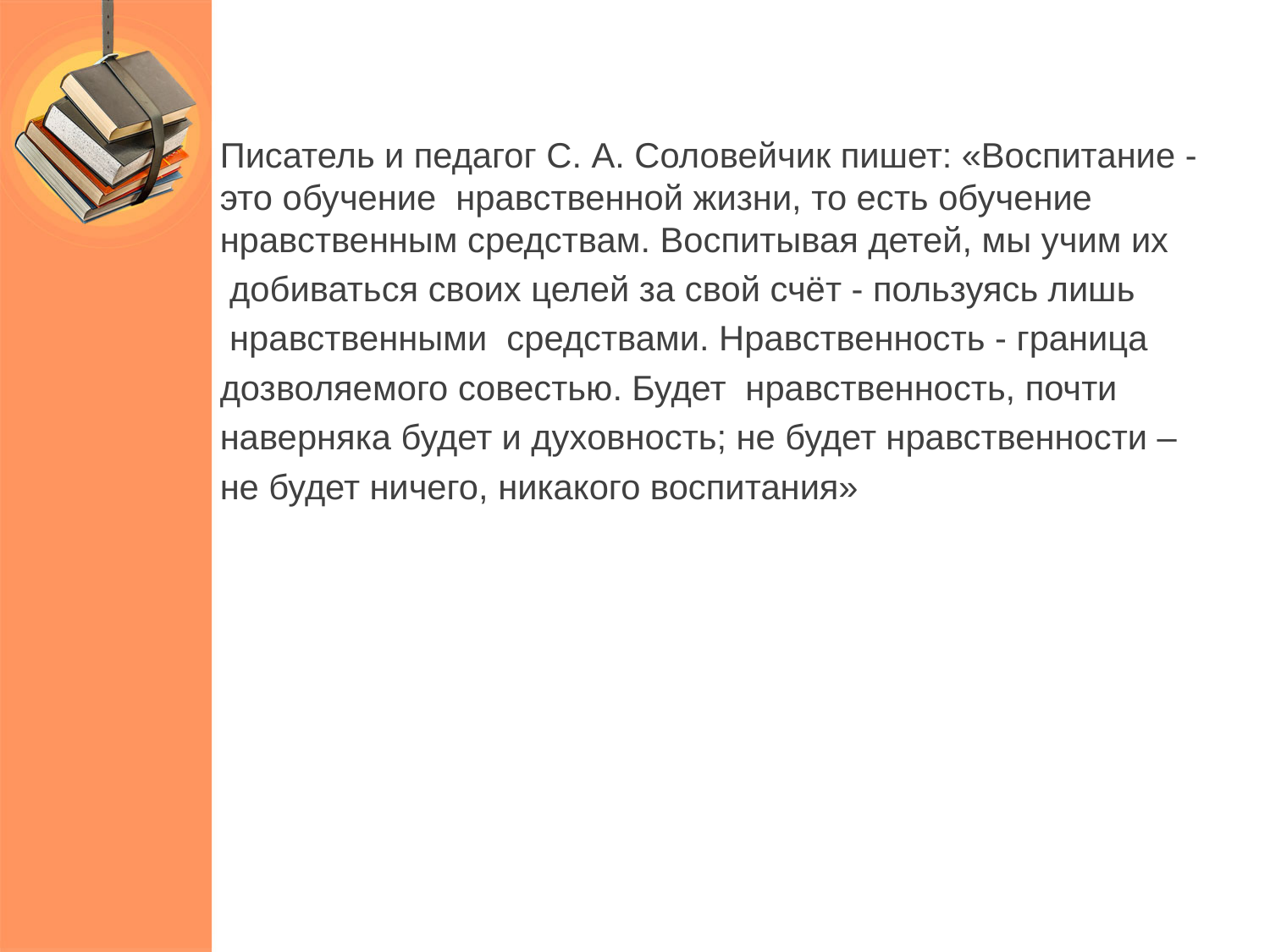

Писатель и педагог С. А. Соловейчик пишет: «Воспитание - это обучение  нравственной жизни, то есть обучение нравственным средствам. Воспитывая детей, мы учим их
 добиваться своих целей за свой счёт - пользуясь лишь
 нравственными  средствами. Нравственность - граница
дозволяемого совестью. Будет  нравственность, почти
наверняка будет и духовность; не будет нравственности –
не будет ничего, никакого воспитания»